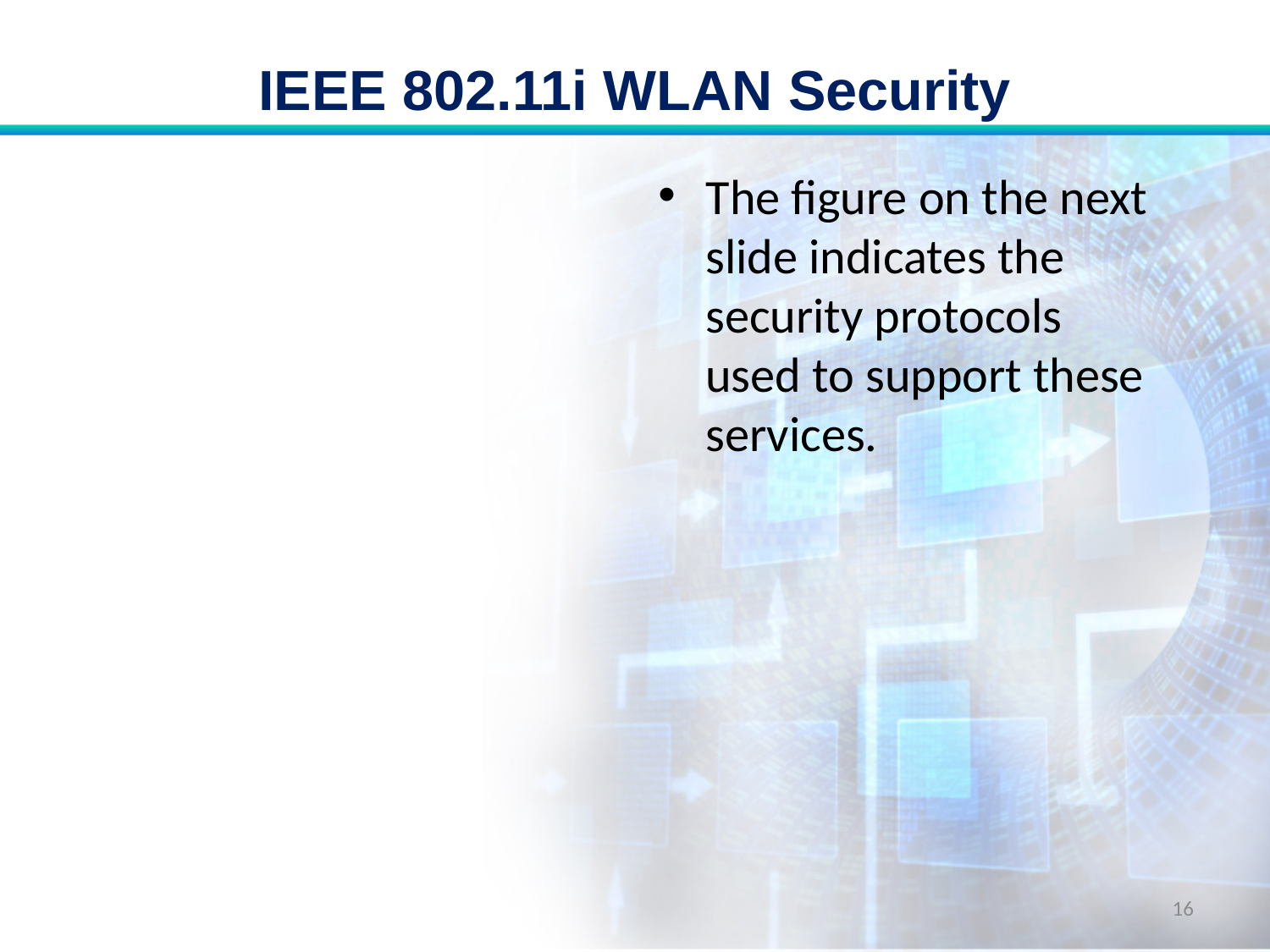

# IEEE 802.11i WLAN Security
The figure on the next slide indicates the security protocols used to support these services.
16